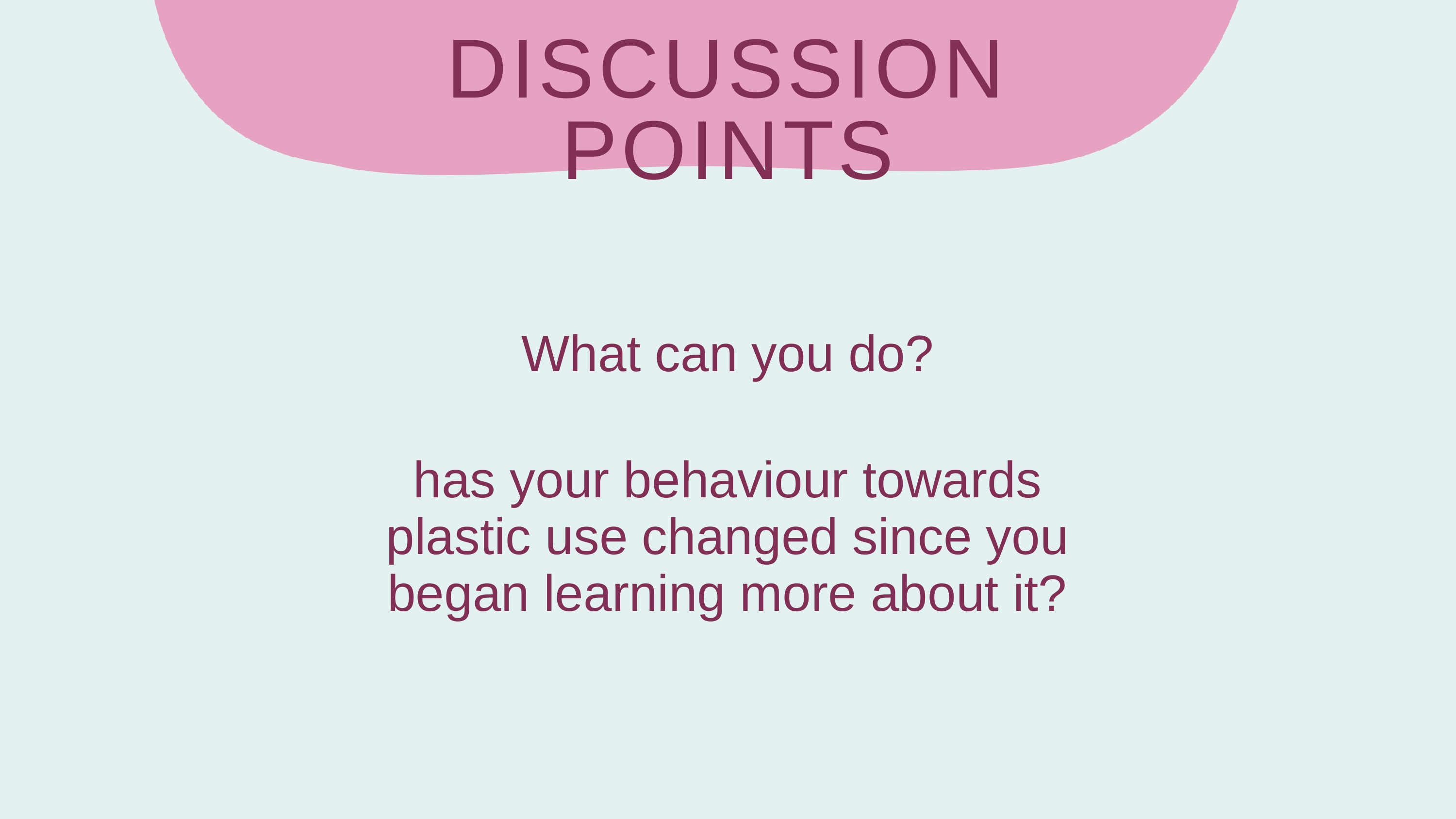

DISCUSSION POINTS
What can you do?
has your behaviour towards plastic use changed since you began learning more about it?